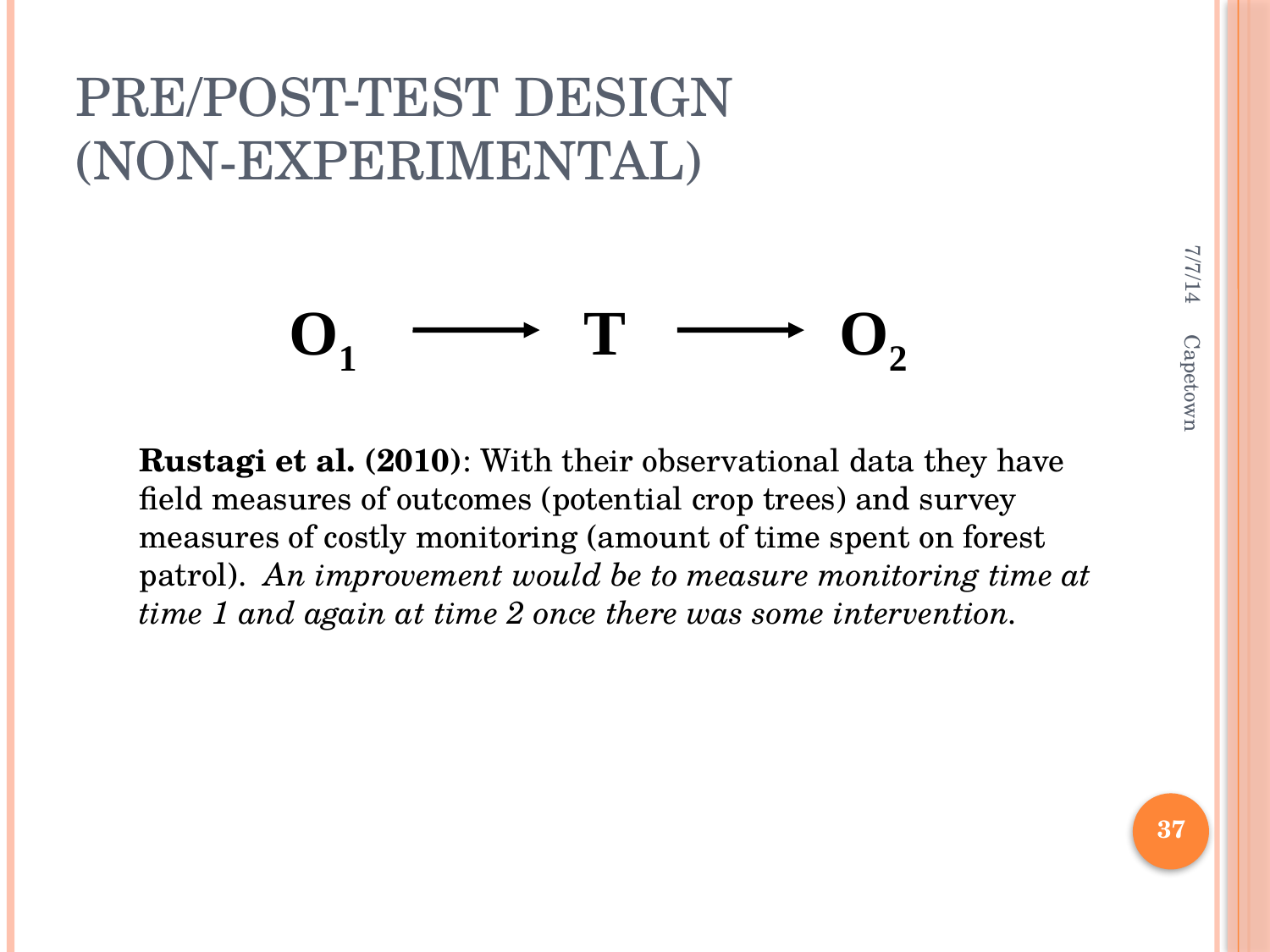

# Pre/Post-Test Design (non-experimental)
7/7/14
O1
T
O2

Rustagi et al. (2010): With their observational data they have field measures of outcomes (potential crop trees) and survey measures of costly monitoring (amount of time spent on forest patrol).  An improvement would be to measure monitoring time at time 1 and again at time 2 once there was some intervention.
Capetown
37